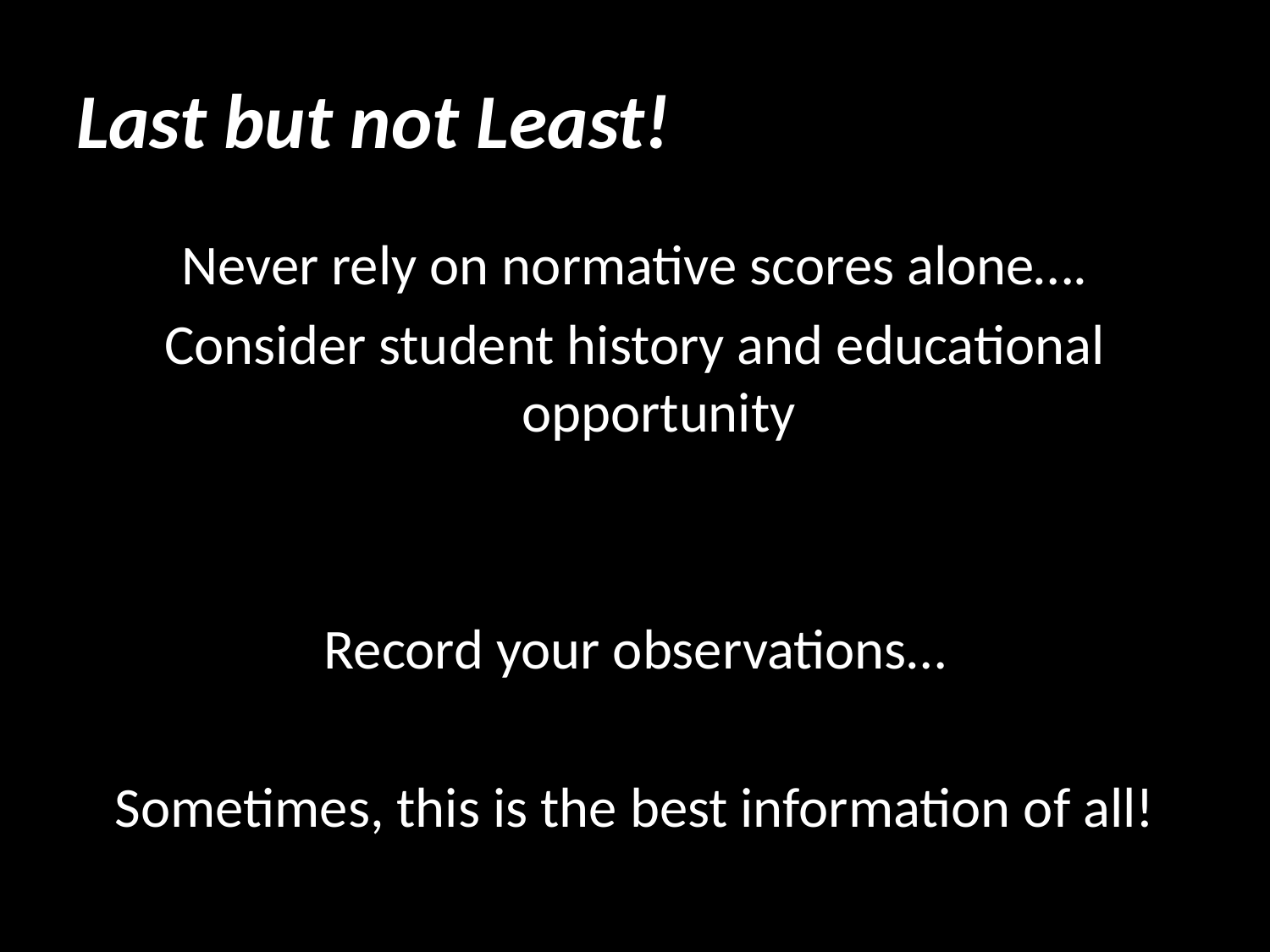

# Last but not Least!
Never rely on normative scores alone….
Consider student history and educational opportunity

Record your observations…

Sometimes, this is the best information of all!